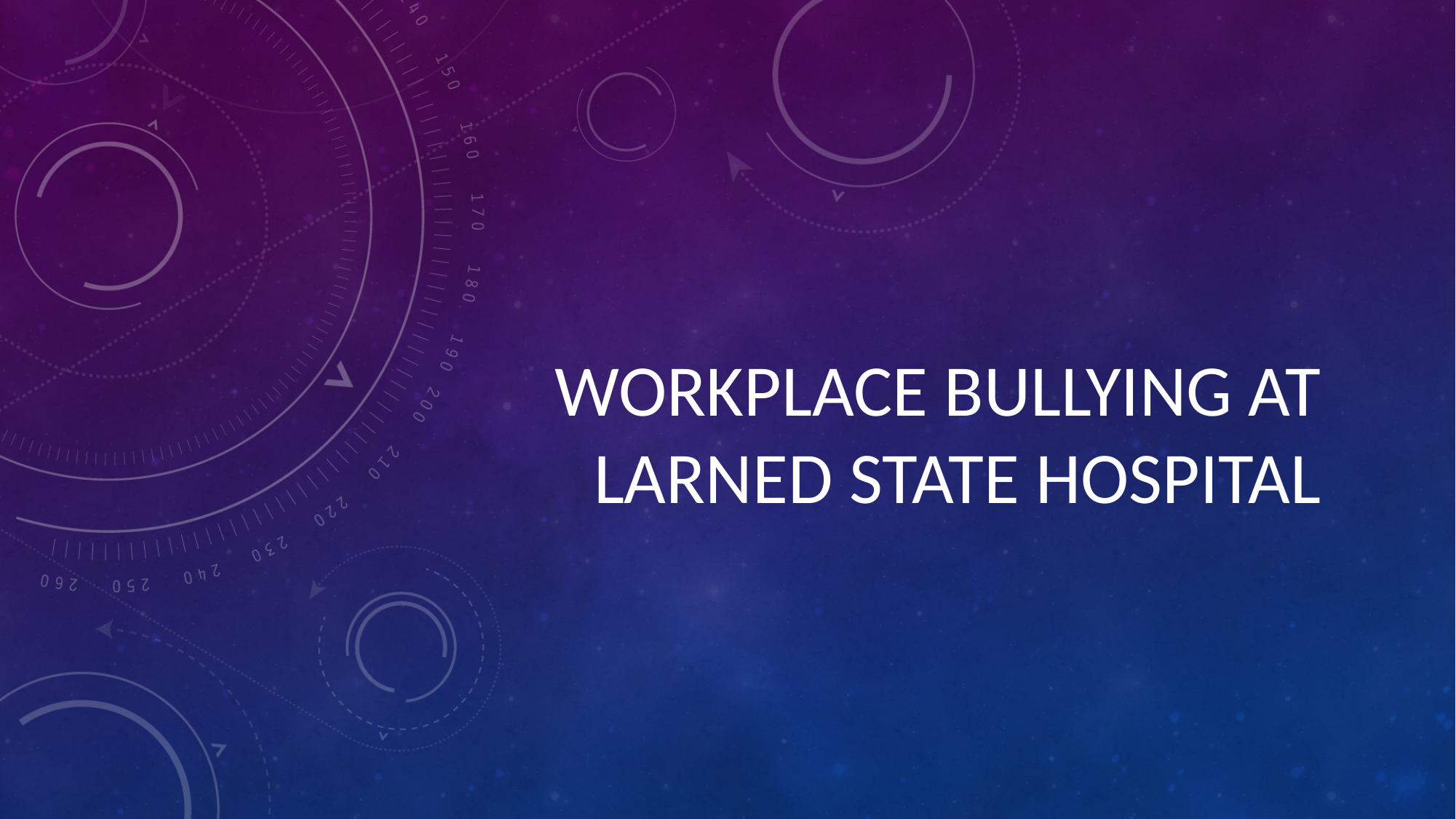

# Workplace Bullying at Larned State Hospital